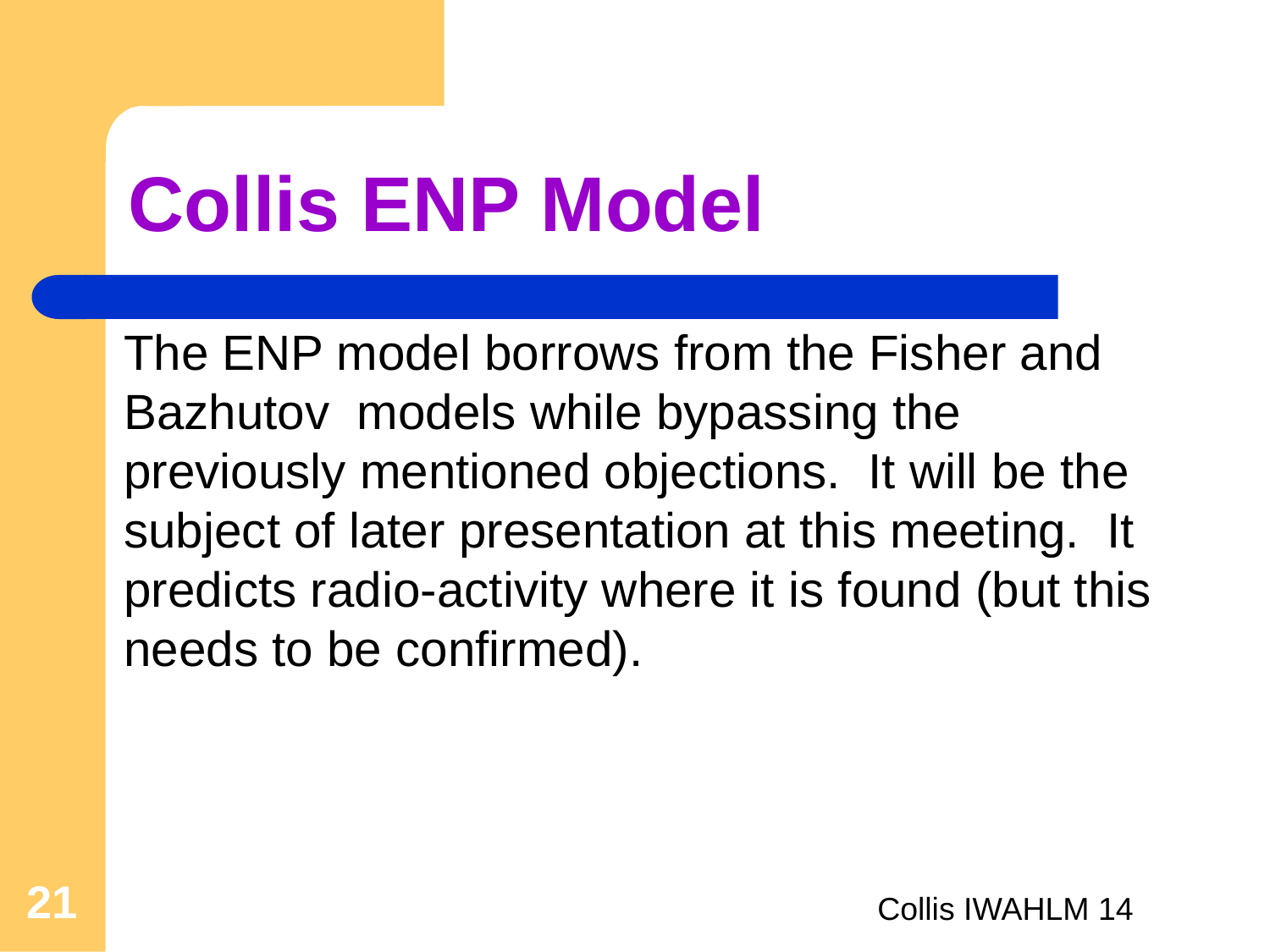

Collis ENP Model
The ENP model borrows from the Fisher and Bazhutov  models while bypassing the previously mentioned objections.  It will be the subject of later presentation at this meeting.  It predicts radio-activity where it is found (but this needs to be confirmed).
21
Collis IWAHLM 14